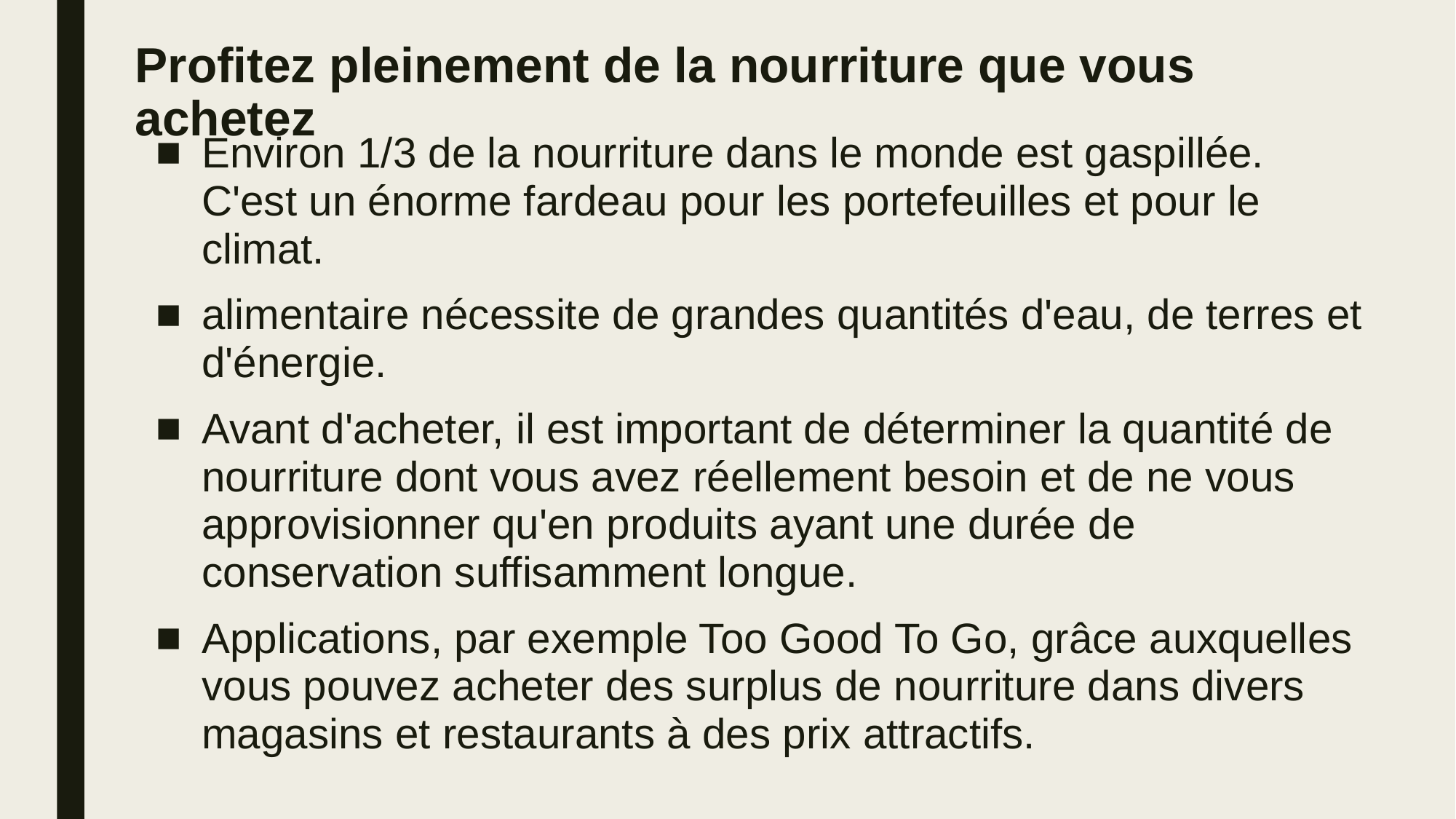

# Profitez pleinement de la nourriture que vous achetez
Environ 1/3 de la nourriture dans le monde est gaspillée. C'est un énorme fardeau pour les portefeuilles et pour le climat.
alimentaire nécessite de grandes quantités d'eau, de terres et d'énergie.
Avant d'acheter, il est important de déterminer la quantité de nourriture dont vous avez réellement besoin et de ne vous approvisionner qu'en produits ayant une durée de conservation suffisamment longue.
Applications, par exemple Too Good To Go, grâce auxquelles vous pouvez acheter des surplus de nourriture dans divers magasins et restaurants à des prix attractifs.